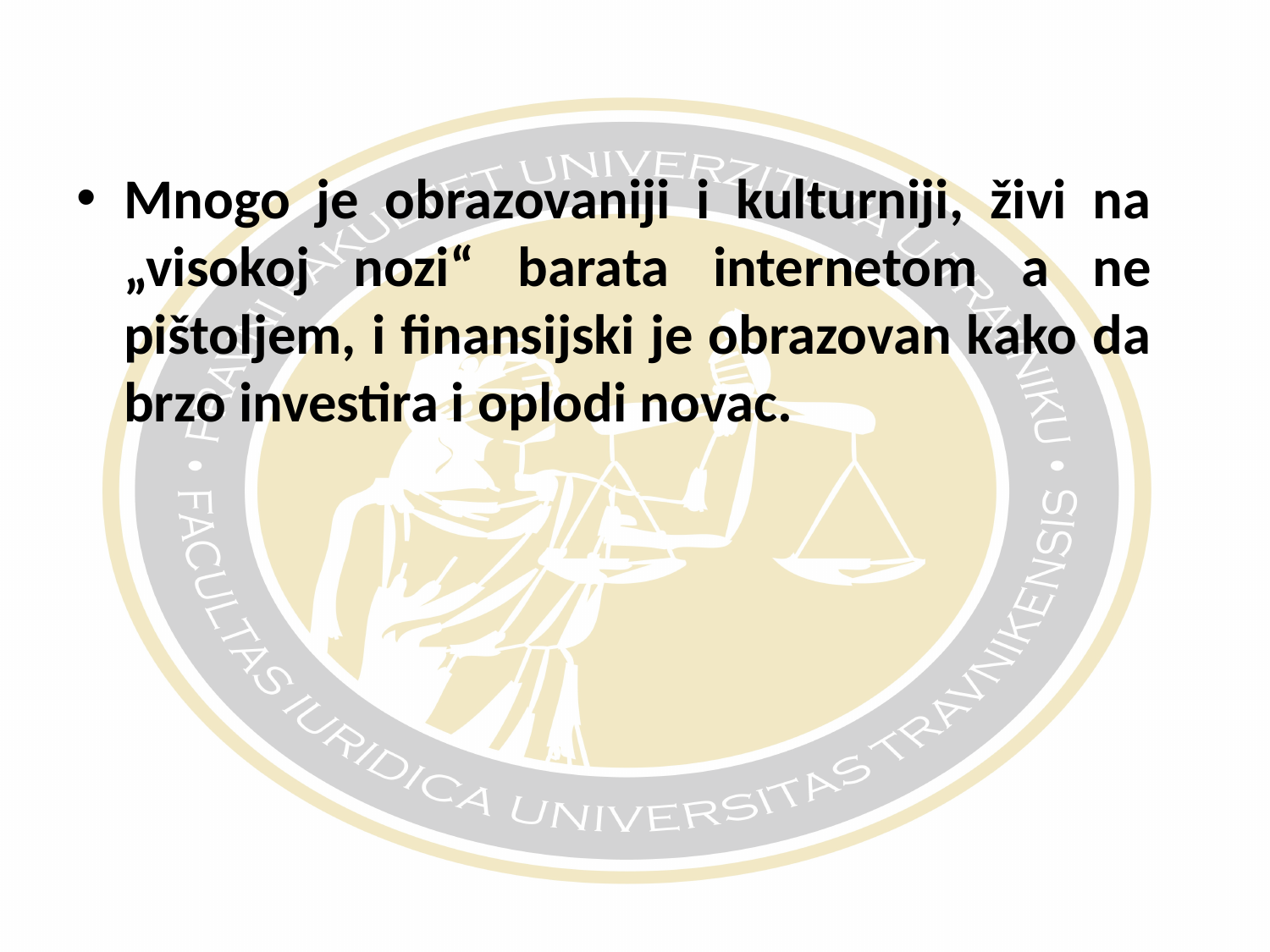

#
Mnogo je obrazovaniji i kulturniji, živi na „visokoj nozi“ barata internetom a ne pištoljem, i finansijski je obrazovan kako da brzo investira i oplodi novac.